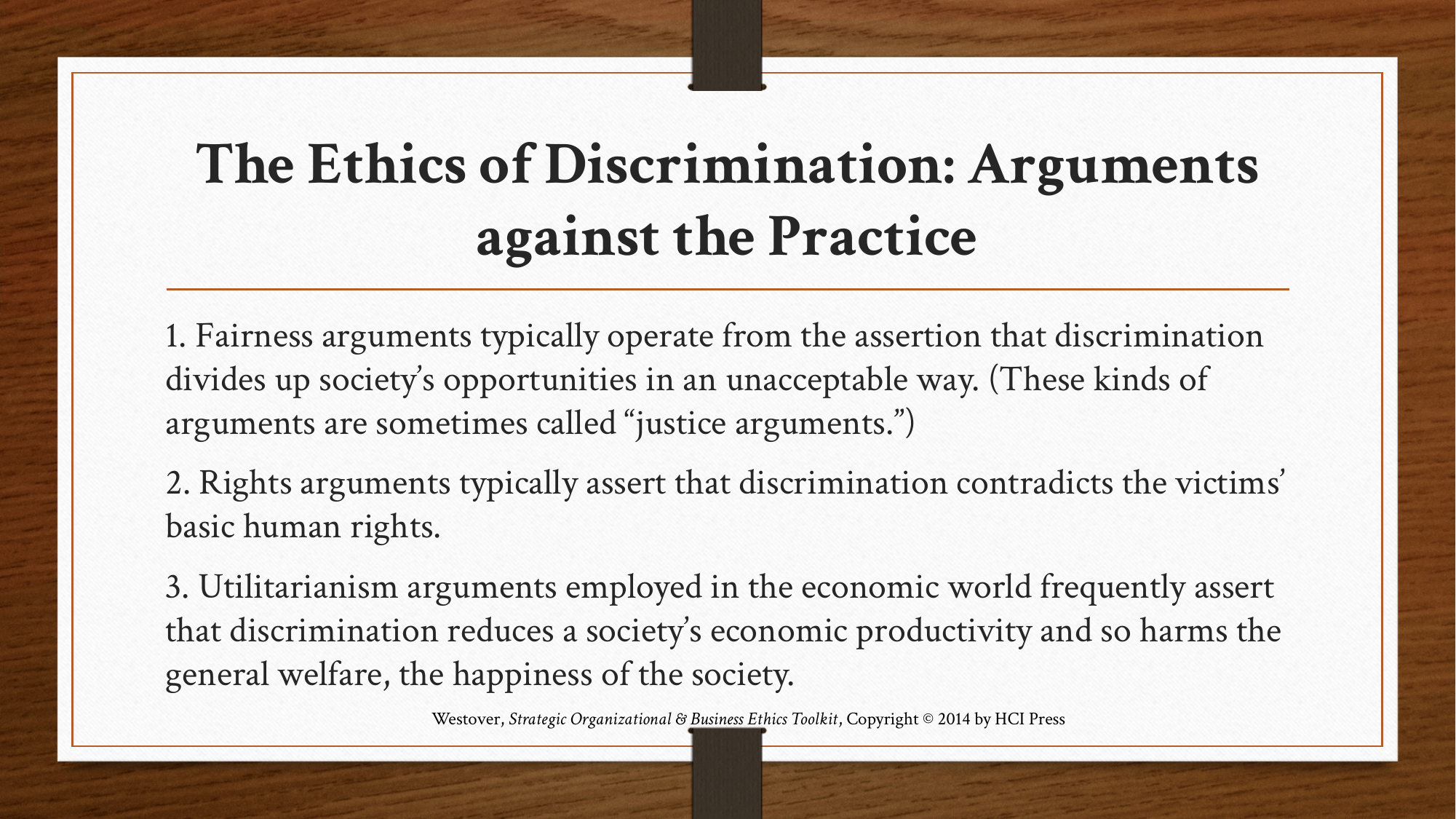

# The Ethics of Discrimination: Arguments against the Practice
1. Fairness arguments typically operate from the assertion that discrimination divides up society’s opportunities in an unacceptable way. (These kinds of arguments are sometimes called “justice arguments.”)
2. Rights arguments typically assert that discrimination contradicts the victims’ basic human rights.
3. Utilitarianism arguments employed in the economic world frequently assert that discrimination reduces a society’s economic productivity and so harms the general welfare, the happiness of the society.
Westover, Strategic Organizational & Business Ethics Toolkit, Copyright © 2014 by HCI Press